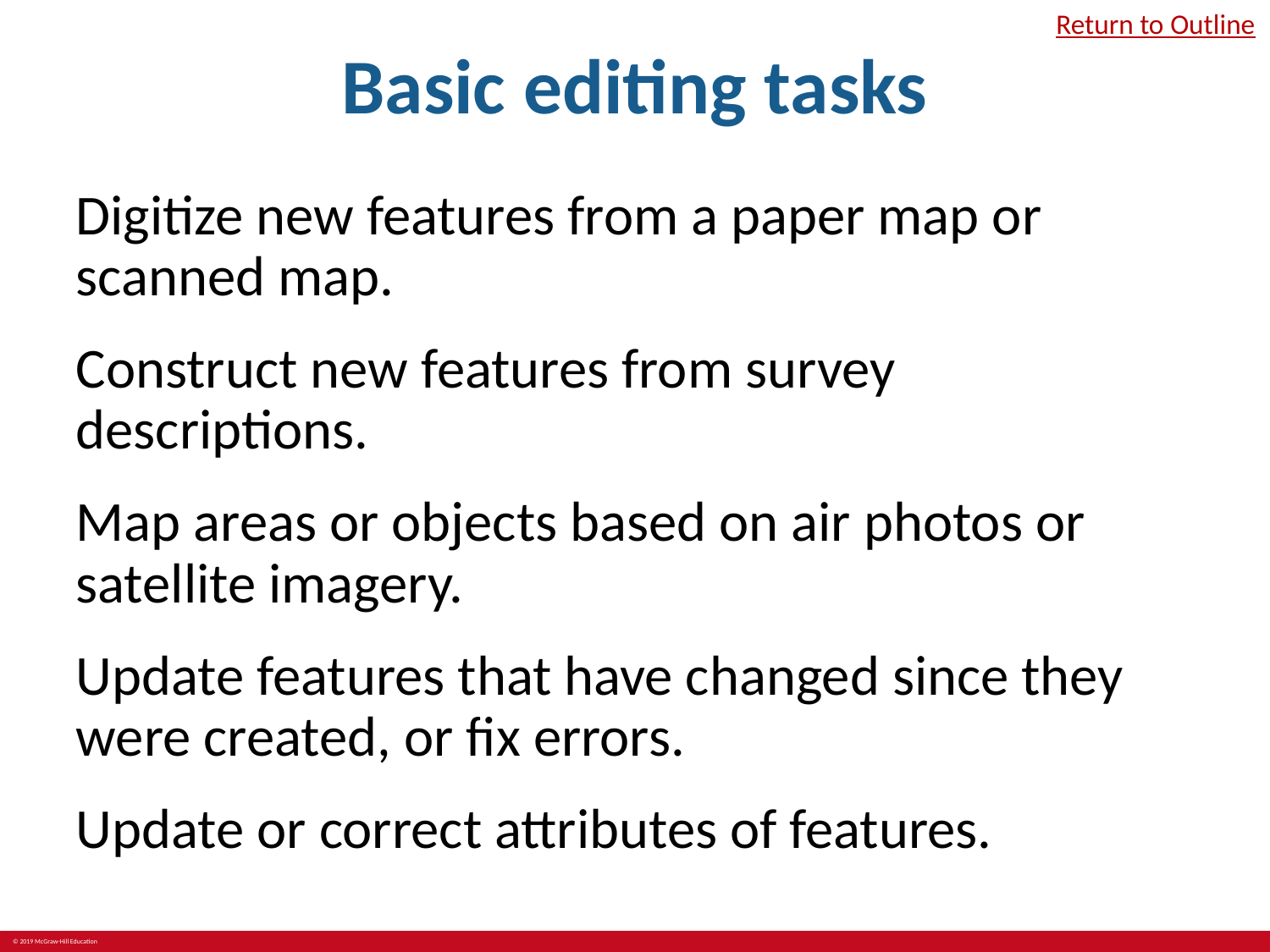

# Basic editing tasks
Return to Outline
Digitize new features from a paper map or scanned map.
Construct new features from survey descriptions.
Map areas or objects based on air photos or satellite imagery.
Update features that have changed since they were created, or fix errors.
Update or correct attributes of features.